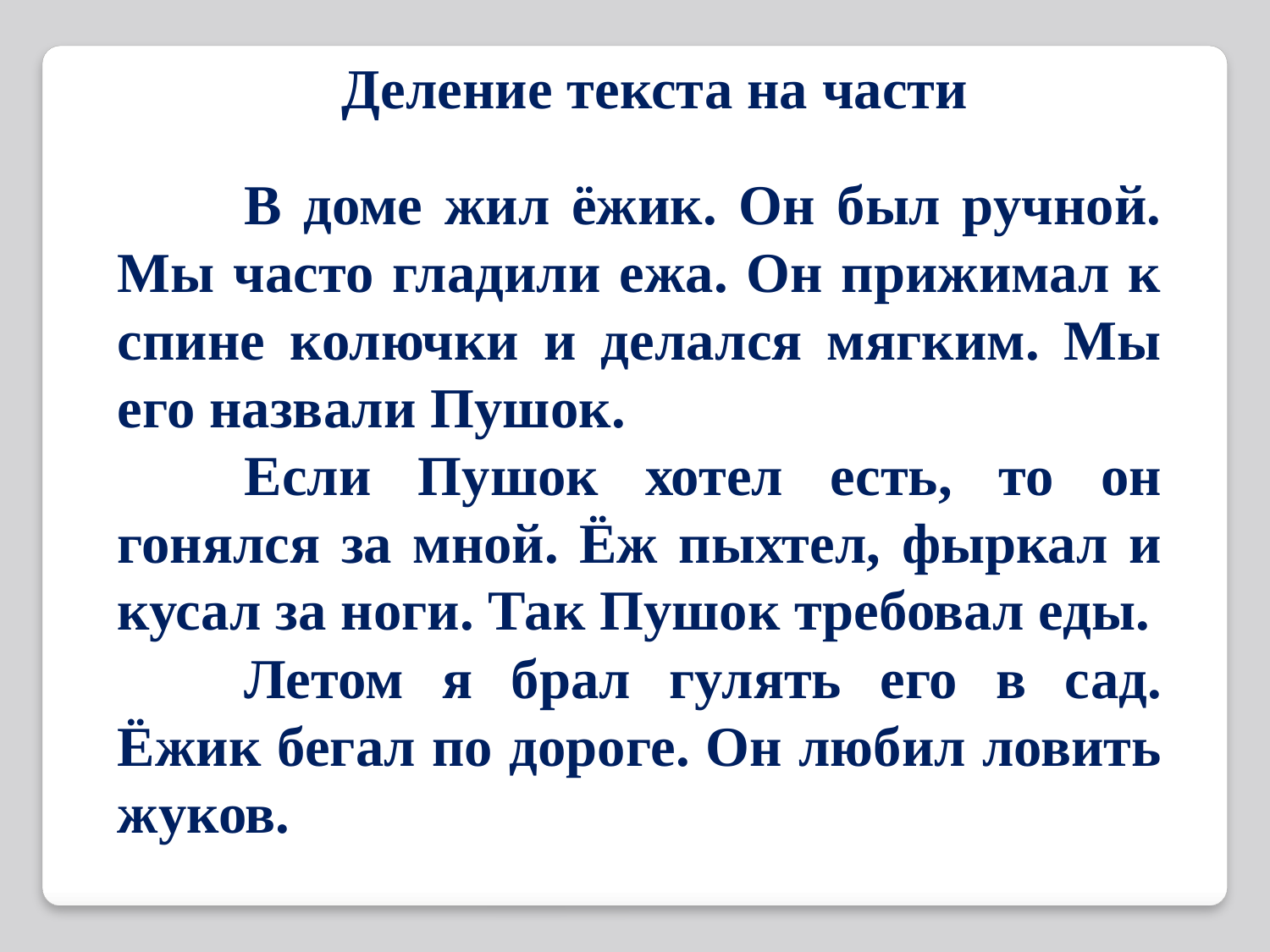

Деление текста на части
	В доме жил ёжик. Он был ручной. Мы часто гладили ежа. Он прижимал к спине колючки и делался мягким. Мы его назвали Пушок.
	Если Пушок хотел есть, то он гонялся за мной. Ёж пыхтел, фыркал и кусал за ноги. Так Пушок требовал еды.
	Летом я брал гулять его в сад. Ёжик бегал по дороге. Он любил ловить жуков.